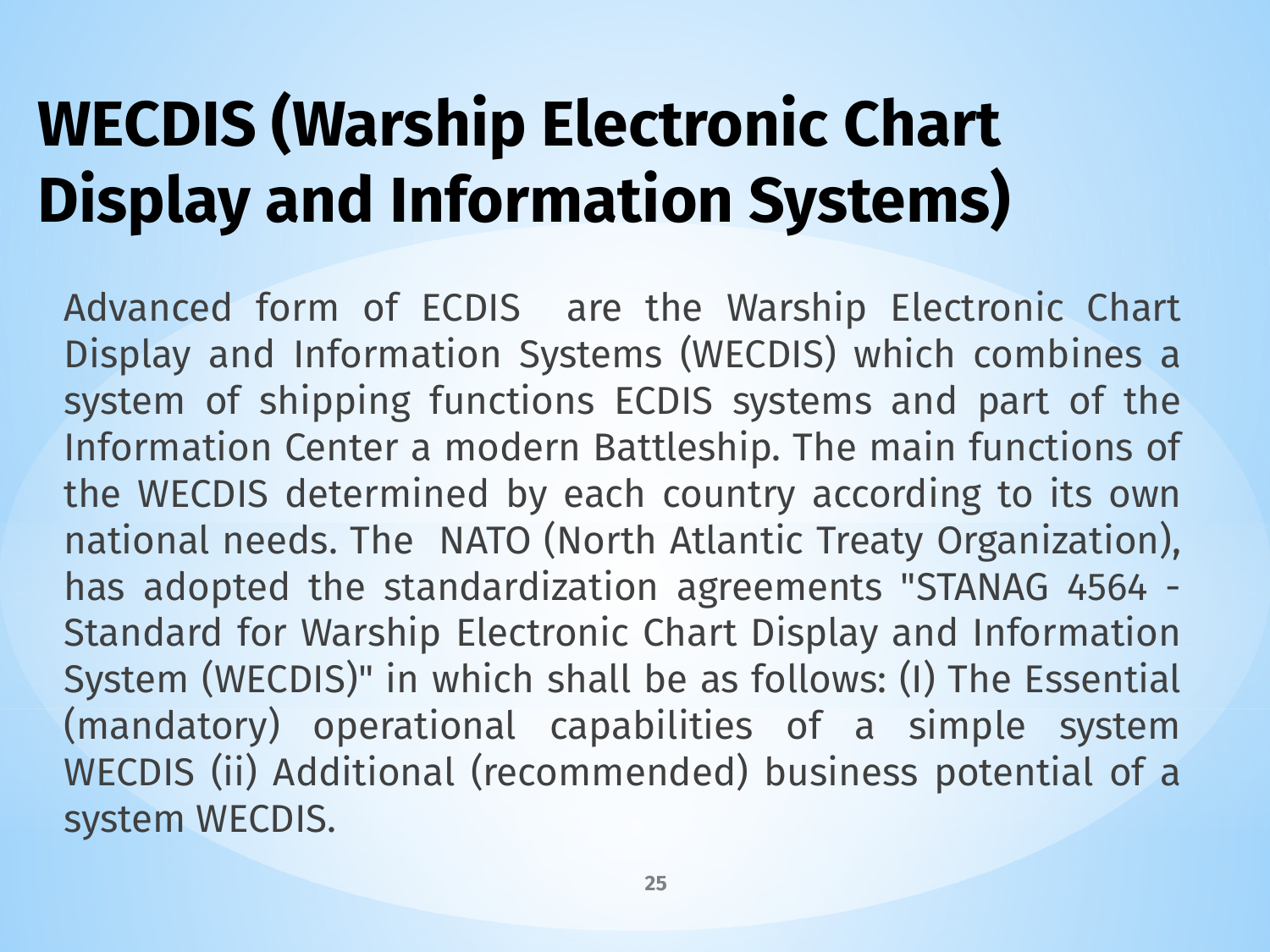

# WECDIS (Warship Electronic Chart Display and Information Systems)
Advanced form of ECDIS  are the Warship Electronic Chart Display and Information Systems (WECDIS) which combines a system of shipping functions ECDIS systems and part of the Information Center a modern Battleship. The main functions of the WECDIS determined by each country according to its own national needs. The  NATO (North Atlantic Treaty Organization), has adopted the standardization agreements "STANAG 4564 - Standard for Warship Electronic Chart Display and Information System (WECDIS)" in which shall be as follows: (I) The Essential (mandatory) operational capabilities of a simple system WECDIS (ii) Additional (recommended) business potential of a system WECDIS.

25